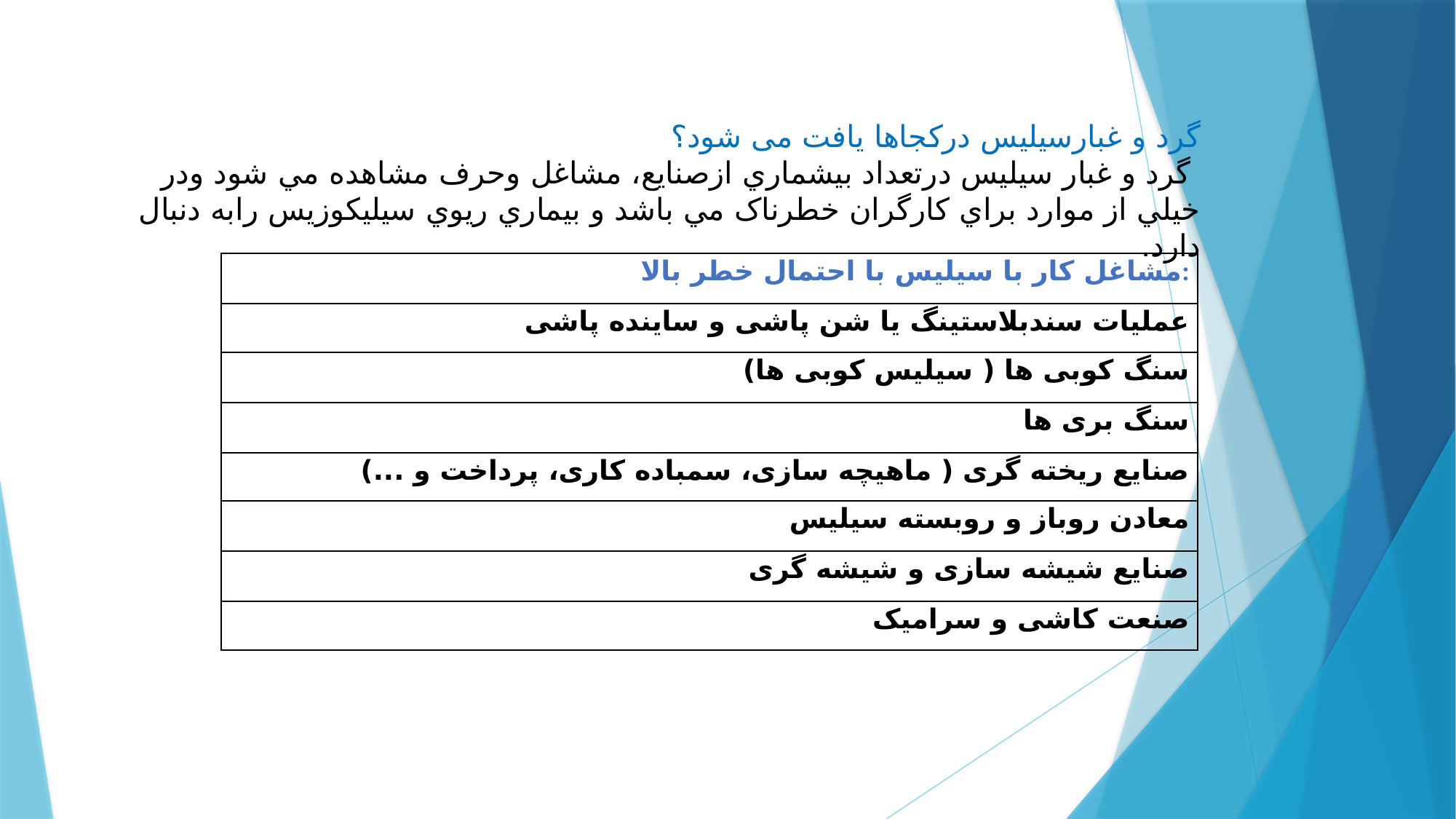

گرد و غبارسیلیس درکجاها یافت می شود؟
 گرد و غبار سيليس درتعداد بيشماري ازصنايع، مشاغل وحرف مشاهده مي شود ودر خيلي از موارد براي كارگران خطرناک مي باشد و بيماري ريوي سيليكوزيس رابه دنبال دارد.

| مشاغل کار با سیلیس با احتمال خطر بالا: |
| --- |
| عملیات سندبلاستینگ یا شن پاشی و ساینده پاشی |
| سنگ کوبی ها ( سیلیس کوبی ها) |
| سنگ بری ها |
| صنایع ریخته گری ( ماهیچه سازی، سمباده کاری، پرداخت و ...) |
| معادن روباز و روبسته سیلیس |
| صنایع شیشه سازی و شیشه گری |
| صنعت کاشی و سرامیک |